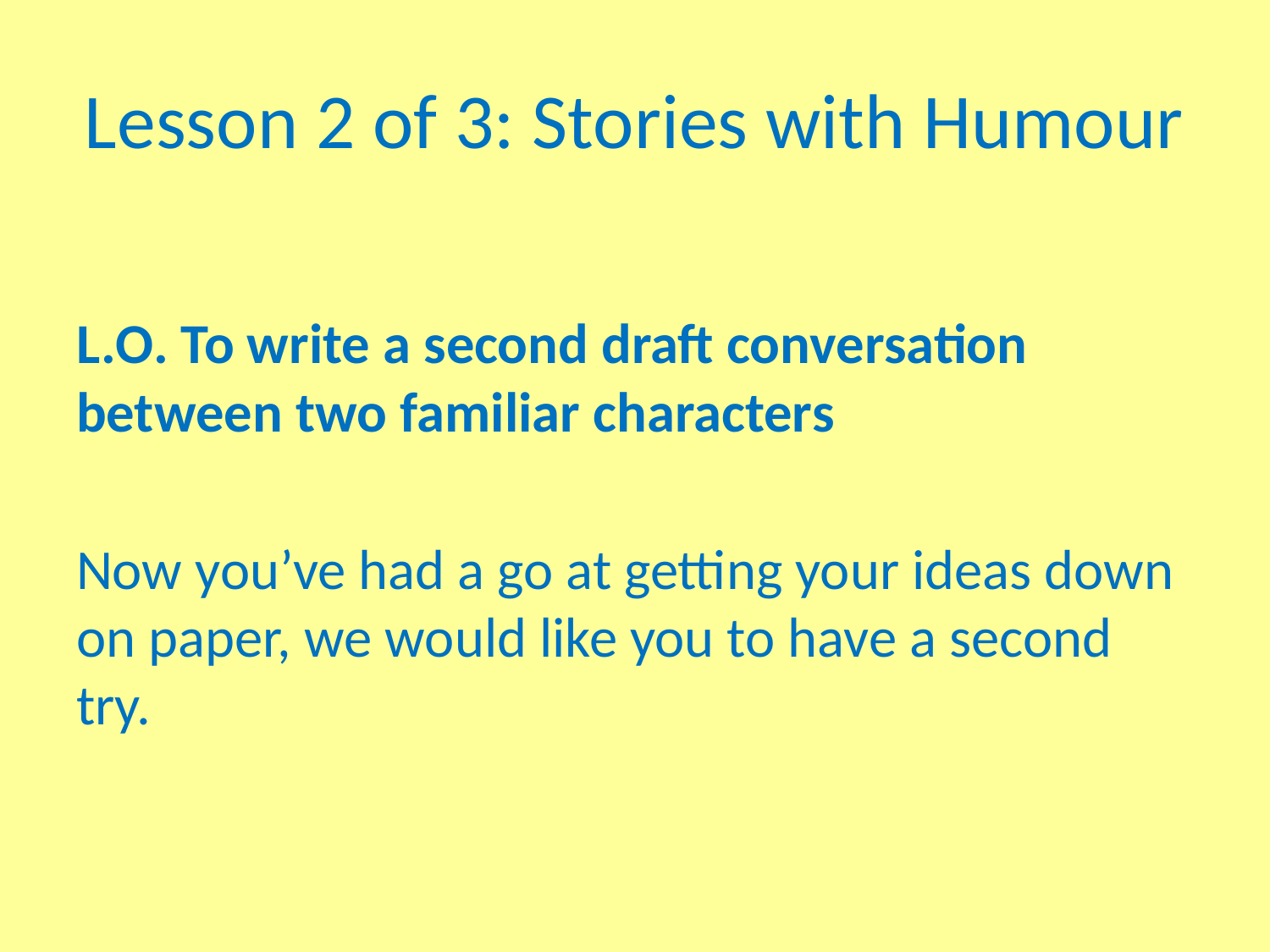

# Lesson 2 of 3: Stories with Humour

L.O. To write a second draft conversation between two familiar characters

Now you’ve had a go at getting your ideas down on paper, we would like you to have a second try.